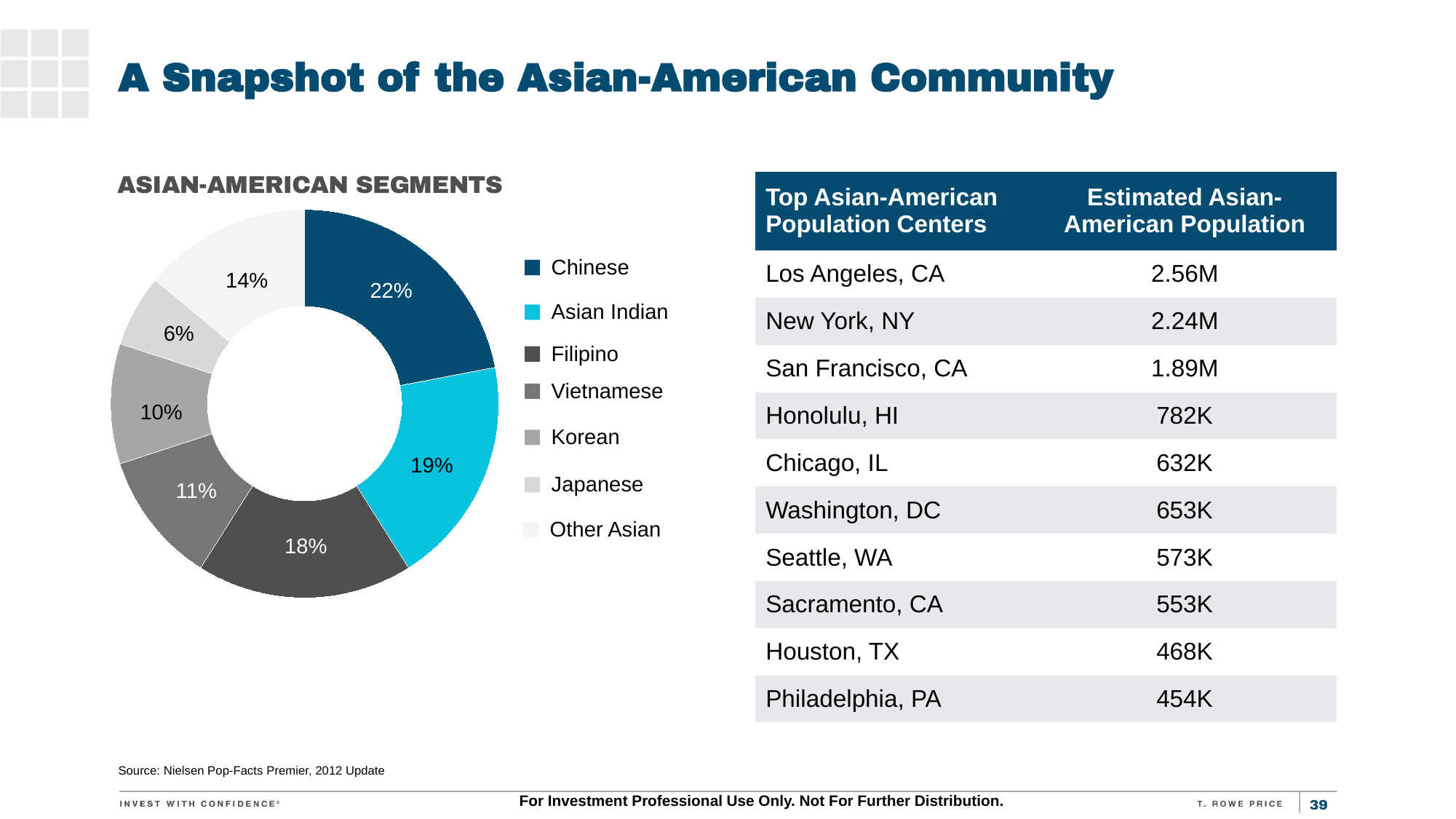

# A Snapshot of the Asian-American Community

### Chart: ASIAN-AMERICAN SEGMENTS

| Category | Asian American segments |
|---|---|
| Percentage of strategies that had positive hit rates | 0.22 |
| Top Asian-American Population Centers | Estimated Asian- American Population |
| --- | --- |
| Los Angeles, CA | 2.56M |
| New York, NY | 2.24M |
| San Francisco, CA | 1.89M |
| Honolulu, HI | 782K |
| Chicago, IL | 632K |
| Washington, DC | 653K |
| Seattle, WA | 573K |
| Sacramento, CA | 553K |
| Houston, TX | 468K |
| Philadelphia, PA | 454K |
Chinese

Asian Indian

Filipino

Vietnamese

Korean

Japanese

Other Asian

14%
22%
6%
10%
19%
11%
18%
Source: Nielsen Pop-Facts Premier, 2012 Update